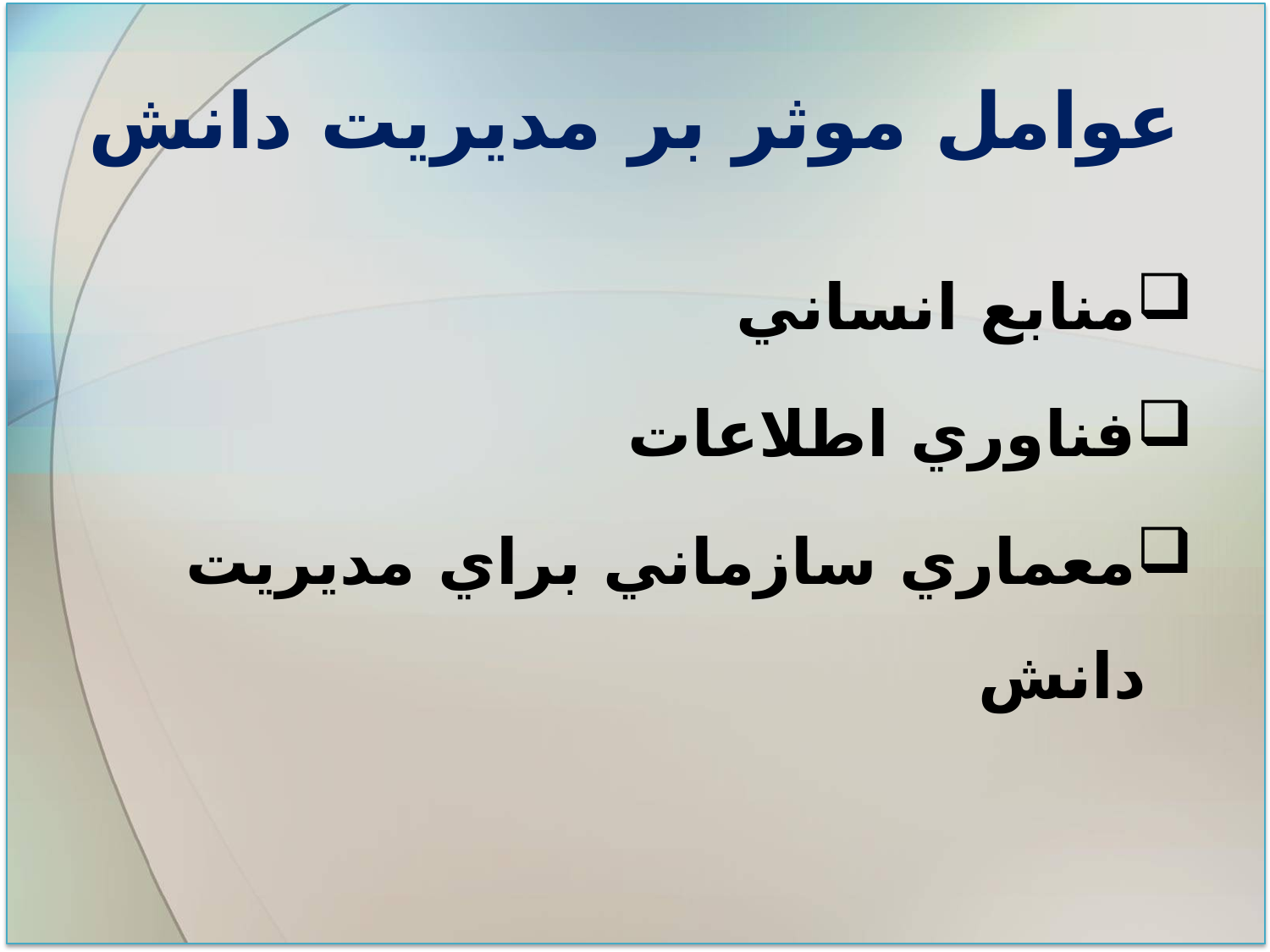

# عوامل موثر بر مديريت دانش
منابع انساني
فناوري اطلاعات
معماري سازماني براي مديريت دانش